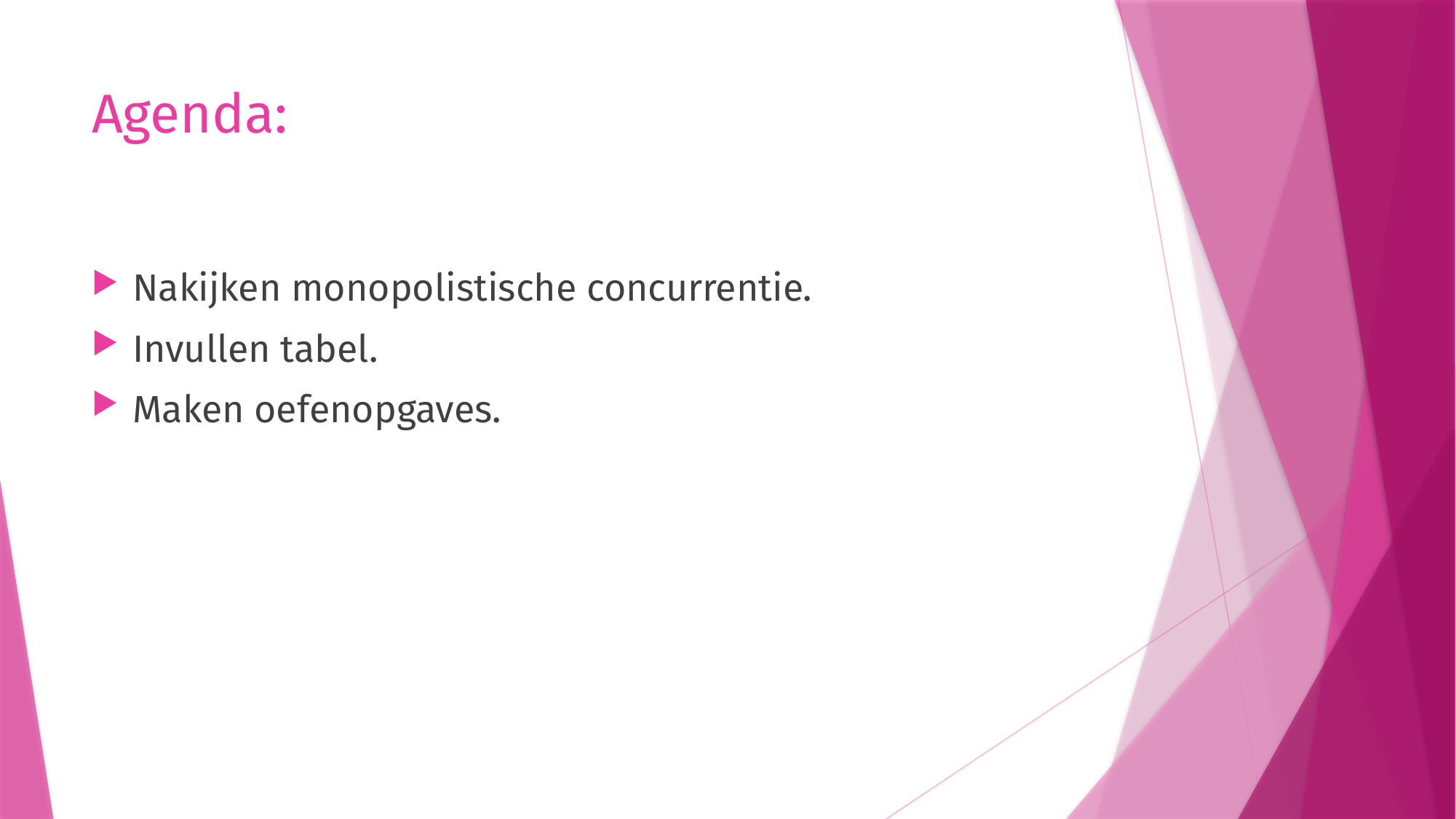

# Agenda:
Nakijken monopolistische concurrentie.
Invullen tabel.
Maken oefenopgaves.